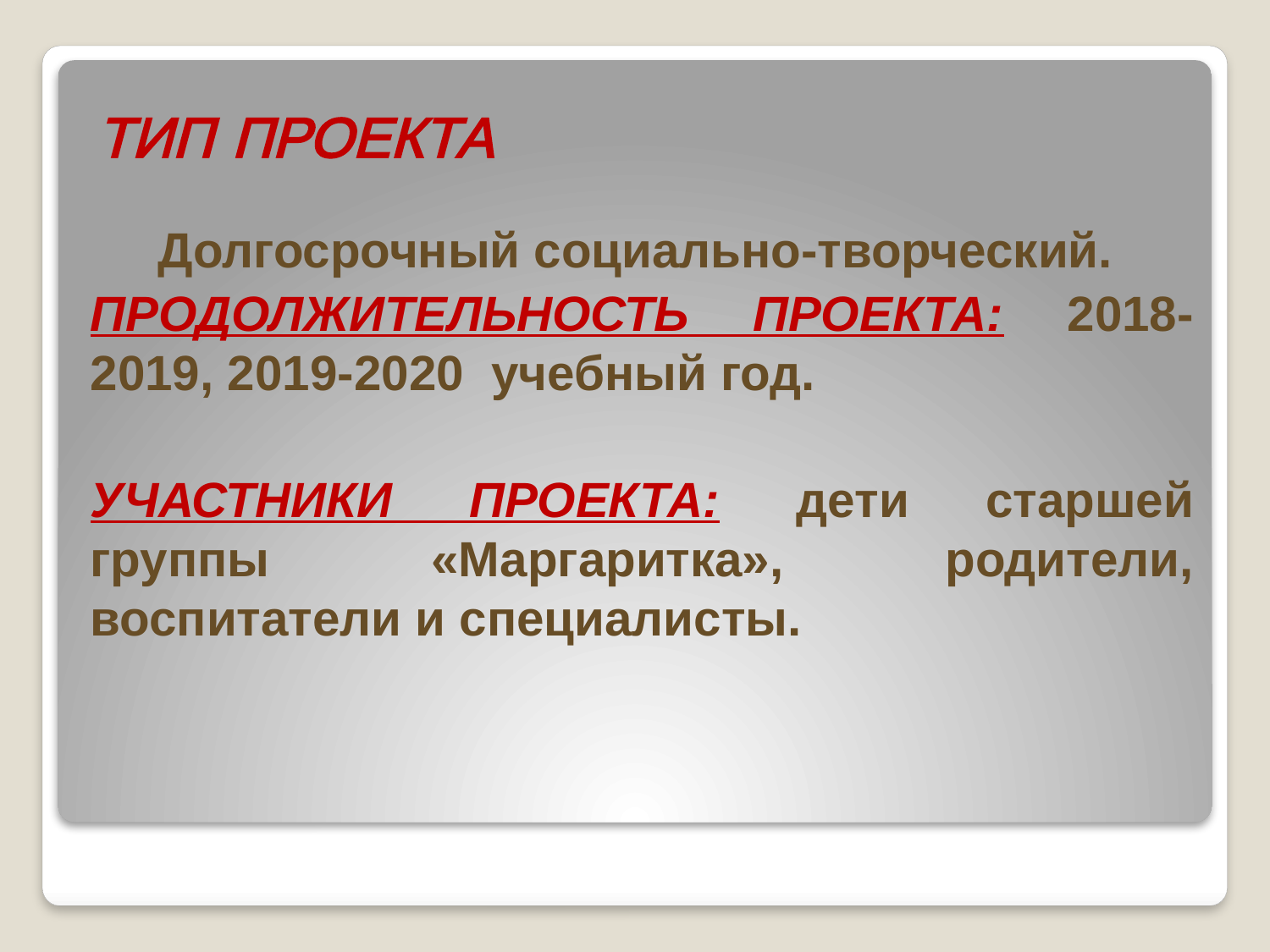

# ТИП ПРОЕКТА
Долгосрочный социально-творческий.
ПРОДОЛЖИТЕЛЬНОСТЬ  ПРОЕКТА:  2018-2019, 2019-2020  учебный год.

УЧАСТНИКИ ПРОЕКТА: дети старшей группы «Маргаритка», родители, воспитатели и специалисты.